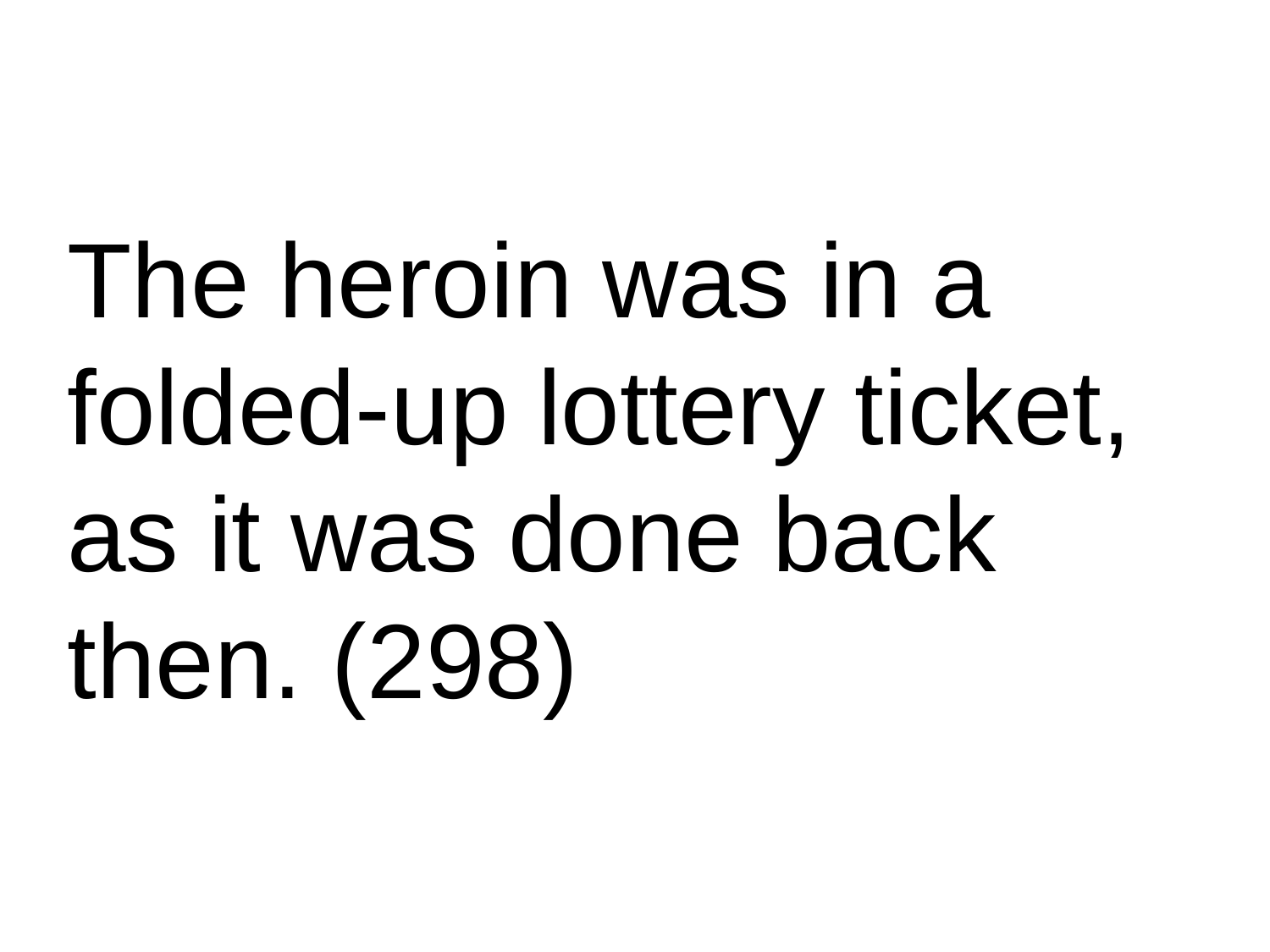

The heroin was in a folded-up lottery ticket, as it was done back then. (298)